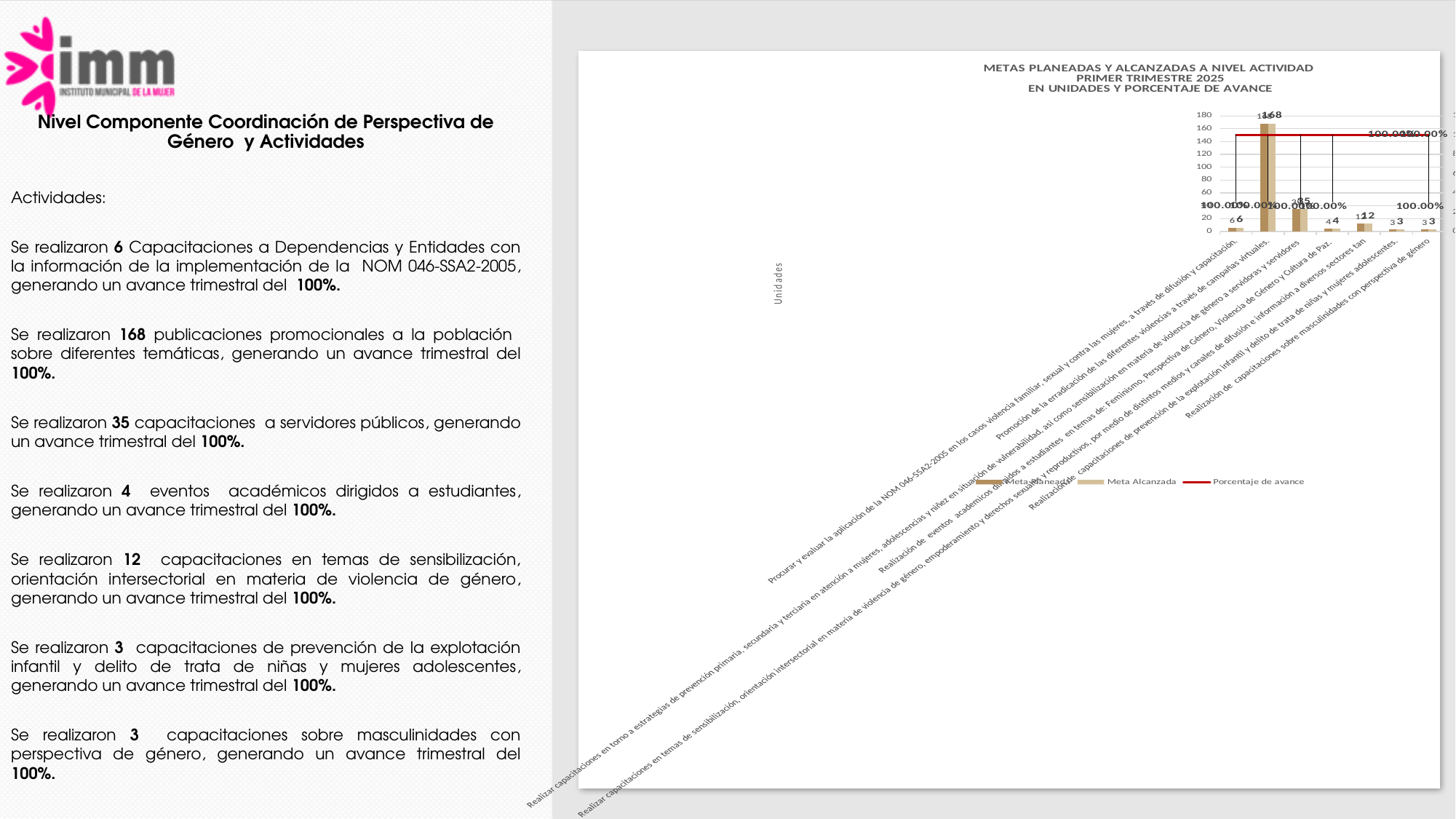

### Chart: METAS PLANEADAS Y ALCANZADAS A NIVEL ACTIVIDAD
PRIMER TRIMESTRE 2025
EN UNIDADES Y PORCENTAJE DE AVANCE

| Category | Meta Planeada | Meta Alcanzada |  |
|---|---|---|---|
| Procurar y evaluar la aplicación de la NOM 046-SSA2-2005 en los casos violencia familiar, sexual y contra las mujeres, a través de difusión y capacitación. | 6.0 | 6.0 | 1.0 |
| Promoción de la erradicación de las diferentes violencias a través de campañas virtuales. | 168.0 | 168.0 | 1.0 |
| Realizar capacitaciones en torno a estrategias de prevención primaria, secundaria y terciaria en atención a mujeres, adolescencias y niñez en situación de vulnerabilidad, así como sensibilización en materia de violencia de género a servidoras y servidores  | 35.0 | 35.0 | 1.0 |
| Realización de  eventos  academicos dirigidos a estudiantes  en temas de: Feminismo, Perspectiva de Género, Violencia de Género y Cultura de Paz.  | 4.0 | 4.0 | 1.0 |
| Realizar capacitaciones en temas de sensibilización, orientación intersectorial en materia de violencia de género, empoderamiento y derechos sexuales y reproductivos, por medio de distintos medios y canales de difusión e información a diversos sectores tan | 12.0 | 12.0 | 1.0 |
| Realización de  capacitaciones de prevención de la explotación infantil y delito de trata de niñas y mujeres adolescentes. | 3.0 | 3.0 | 1.0 |
| Realización de  capacitaciones sobre masculinidades con perspectiva de género | 3.0 | 3.0 | 1.0 |
Nivel Componente Coordinación de Perspectiva de Género  y Actividades

Actividades:

Se realizaron 6 Capacitaciones a Dependencias y Entidades con la información de la implementación de la  NOM 046-SSA2-2005, generando un avance trimestral del  100%.

Se realizaron 168 publicaciones promocionales a la población  sobre diferentes temáticas, generando un avance trimestral del 100%.

Se realizaron 35 capacitaciones  a servidores públicos, generando un avance trimestral del 100%.

Se realizaron 4  eventos  académicos dirigidos a estudiantes, generando un avance trimestral del 100%.

Se realizaron 12  capacitaciones en temas de sensibilización, orientación intersectorial en materia de violencia de género, generando un avance trimestral del 100%.

Se realizaron 3  capacitaciones de prevención de la explotación infantil y delito de trata de niñas y mujeres adolescentes, generando un avance trimestral del 100%.

Se realizaron 3  capacitaciones sobre masculinidades con perspectiva de género, generando un avance trimestral del 100%.